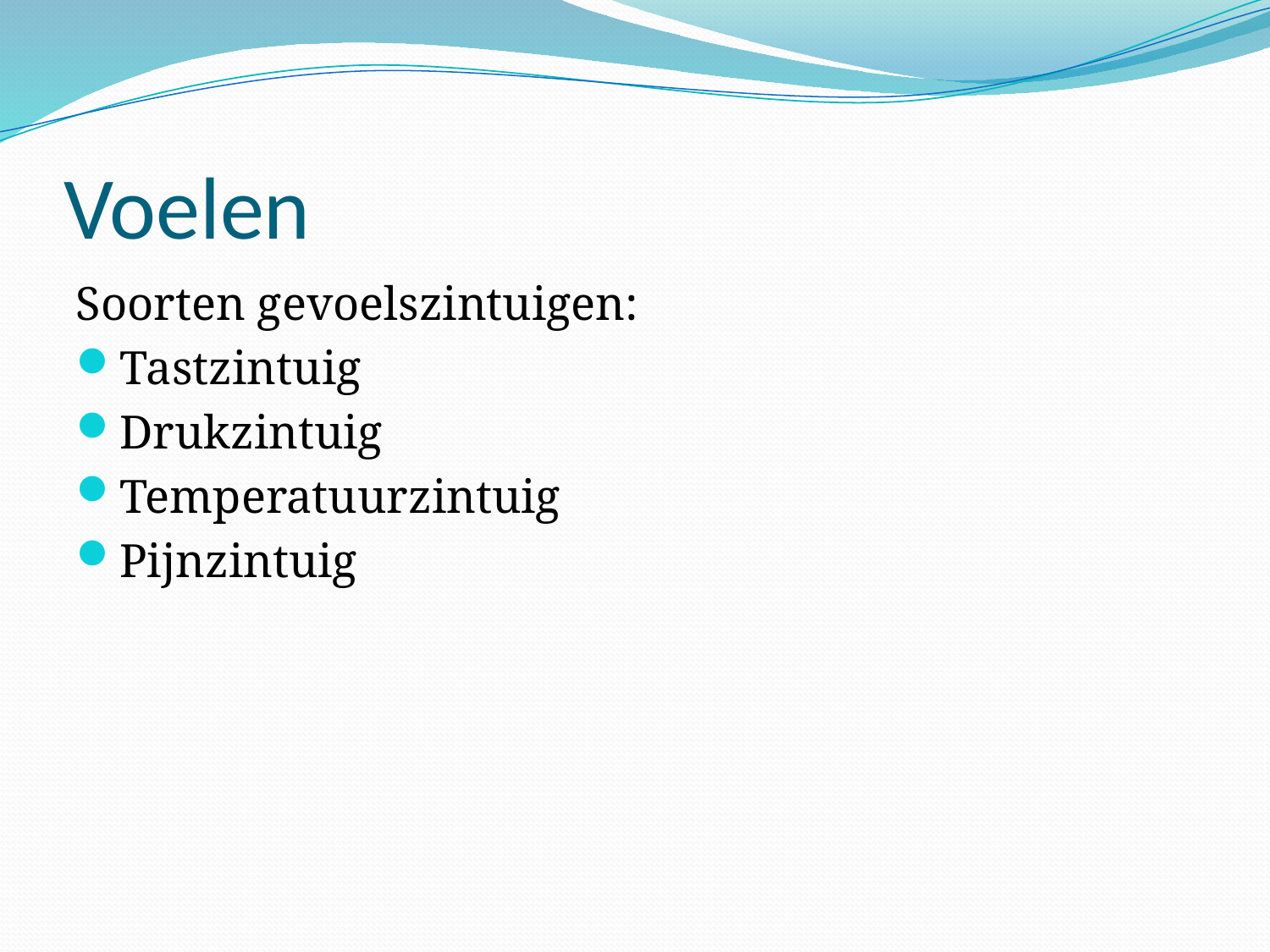

# Voelen
Soorten gevoelszintuigen:
Tastzintuig
Drukzintuig
Temperatuurzintuig
Pijnzintuig